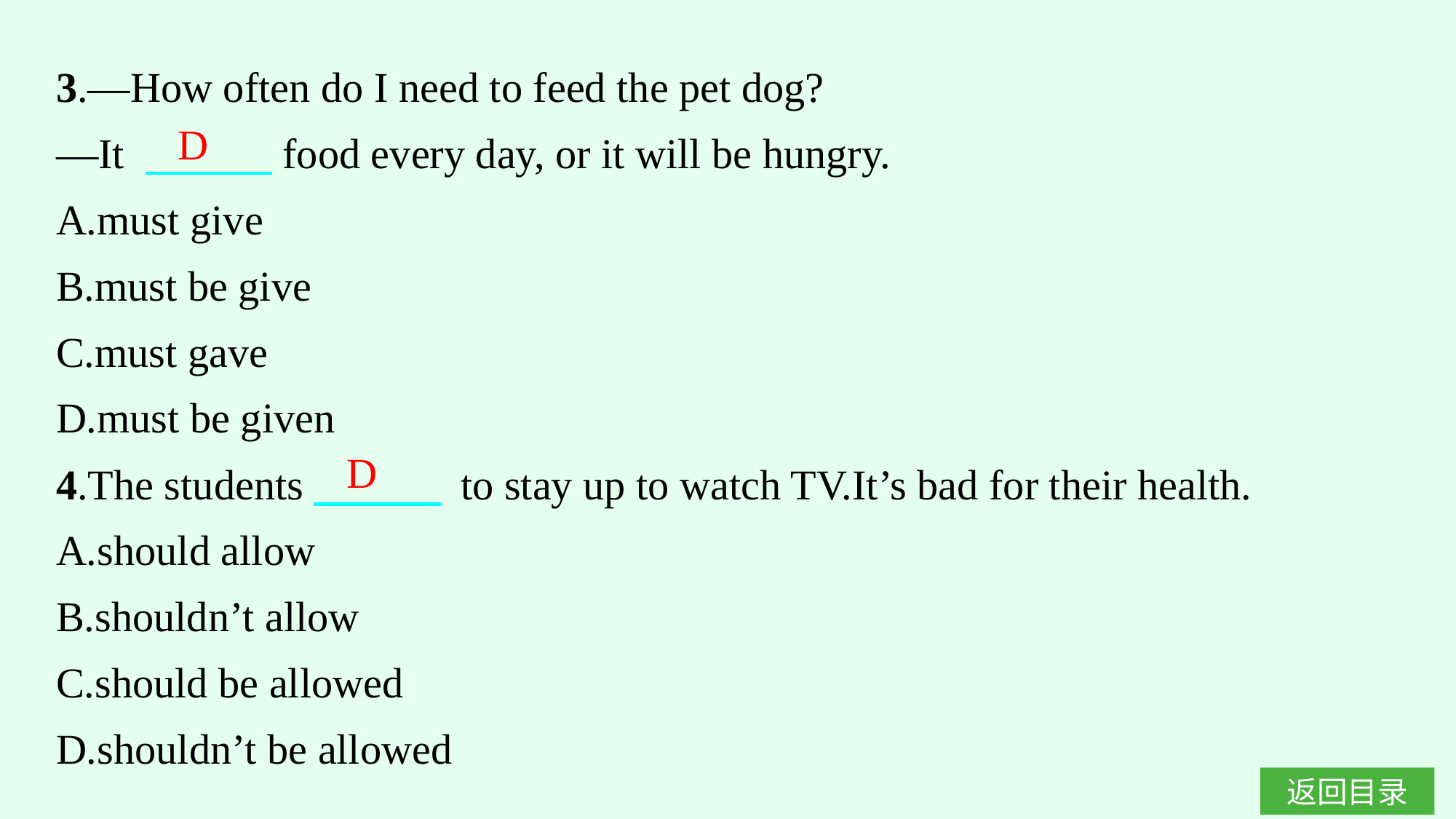

3.—How often do I need to feed the pet dog?
—It 　　　food every day, or it will be hungry.
A.must give
B.must be give
C.must gave
D.must be given
4.The students　　　 to stay up to watch TV.It’s bad for their health.
A.should allow
B.shouldn’t allow
C.should be allowed
D.shouldn’t be allowed
D
D